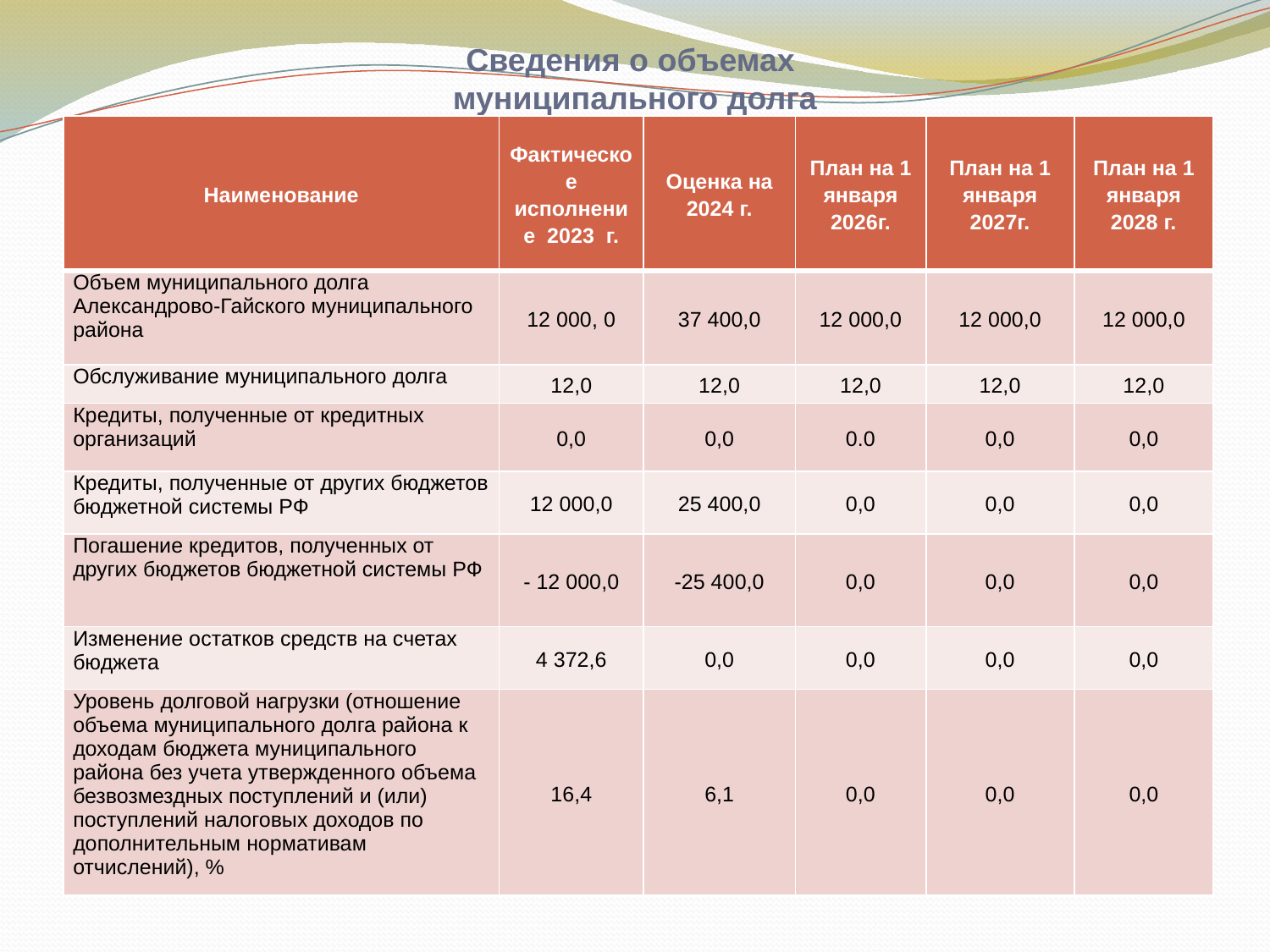

# Сведения о объемах муниципального долга
| Наименование | Фактическое исполнение 2023 г. | Оценка на 2024 г. | План на 1 января 2026г. | План на 1 января 2027г. | План на 1 января 2028 г. |
| --- | --- | --- | --- | --- | --- |
| Объем муниципального долга Александрово-Гайского муниципального района | 12 000, 0 | 37 400,0 | 12 000,0 | 12 000,0 | 12 000,0 |
| Обслуживание муниципального долга | 12,0 | 12,0 | 12,0 | 12,0 | 12,0 |
| Кредиты, полученные от кредитных организаций | 0,0 | 0,0 | 0.0 | 0,0 | 0,0 |
| Кредиты, полученные от других бюджетов бюджетной системы РФ | 12 000,0 | 25 400,0 | 0,0 | 0,0 | 0,0 |
| Погашение кредитов, полученных от других бюджетов бюджетной системы РФ | - 12 000,0 | -25 400,0 | 0,0 | 0,0 | 0,0 |
| Изменение остатков средств на счетах бюджета | 4 372,6 | 0,0 | 0,0 | 0,0 | 0,0 |
| Уровень долговой нагрузки (отношение объема муниципального долга района к доходам бюджета муниципального района без учета утвержденного объема безвозмездных поступлений и (или) поступлений налоговых доходов по дополнительным нормативам отчислений), % | 16,4 | 6,1 | 0,0 | 0,0 | 0,0 |